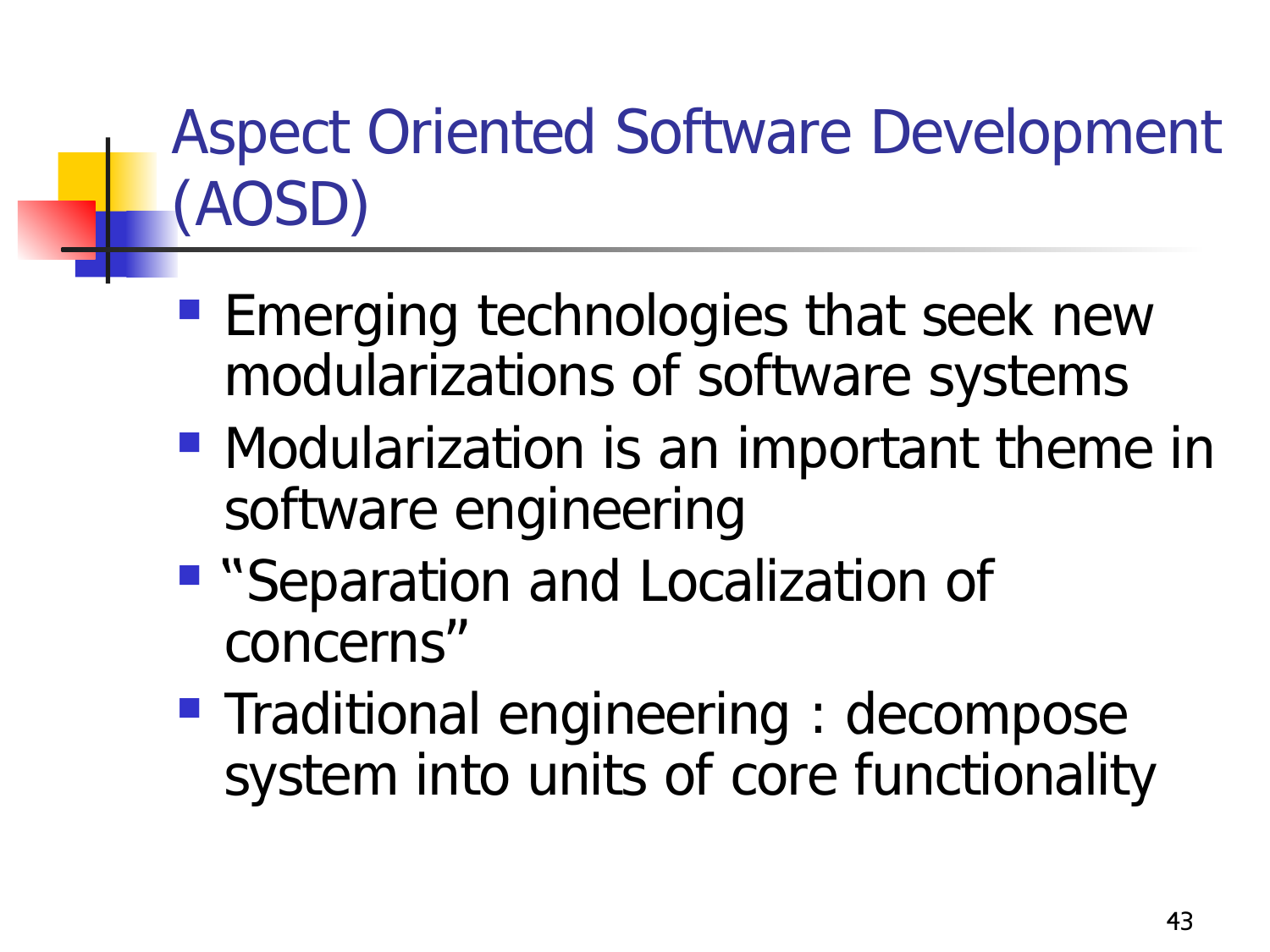

# Aspect Oriented Software Development (AOSD)
Emerging technologies that seek new modularizations of software systems
Modularization is an important theme in software engineering
“Separation and Localization of concerns”
Traditional engineering : decompose system into units of core functionality
43